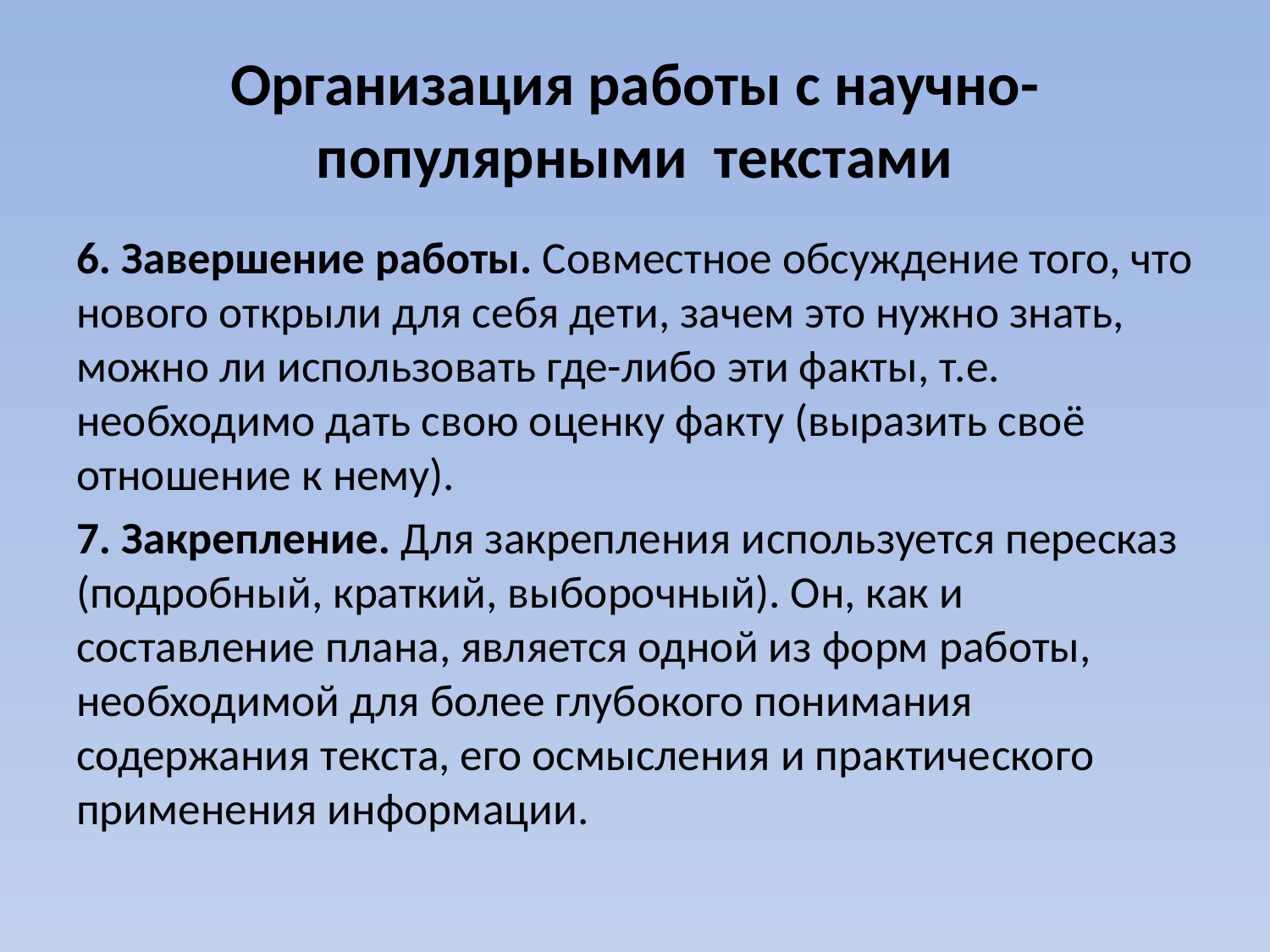

# Организация работы с научно-популярными  текстами
6. Завершение работы. Совместное обсуждение того, что нового открыли для себя дети, зачем это нужно знать, можно ли использовать где-либо эти факты, т.е. необходимо дать свою оценку факту (выразить своё отноше­ние к нему).
7. Закрепление. Для закрепления используется пересказ (подробный, краткий, выборочный). Он, как и составление плана, является одной из форм работы, необходимой для более глубокого понимания содержания текста, его осмысления и практиче­ского применения информации.